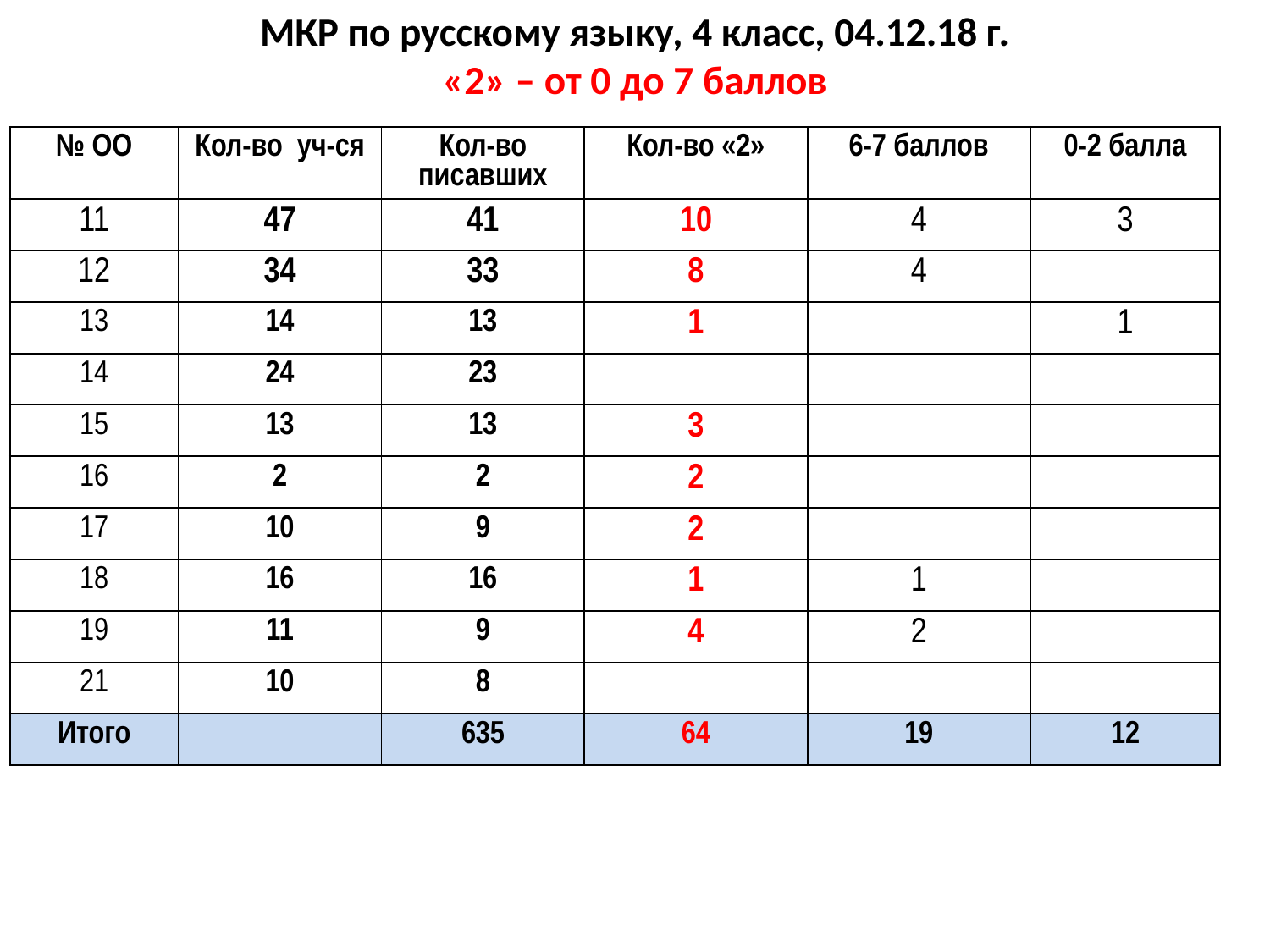

# МКР по русскому языку, 4 класс, 04.12.18 г. «2» – от 0 до 7 баллов
| № ОО | Кол-во уч-ся | Кол-во писавших | Кол-во «2» | 6-7 баллов | 0-2 балла |
| --- | --- | --- | --- | --- | --- |
| 11 | 47 | 41 | 10 | 4 | 3 |
| 12 | 34 | 33 | 8 | 4 |  |
| 13 | 14 | 13 | 1 |  | 1 |
| 14 | 24 | 23 |  |  |  |
| 15 | 13 | 13 | 3 |  |  |
| 16 | 2 | 2 | 2 |  |  |
| 17 | 10 | 9 | 2 |  |  |
| 18 | 16 | 16 | 1 | 1 |  |
| 19 | 11 | 9 | 4 | 2 |  |
| 21 | 10 | 8 |  |  |  |
| Итого |  | 635 | 64 | 19 | 12 |